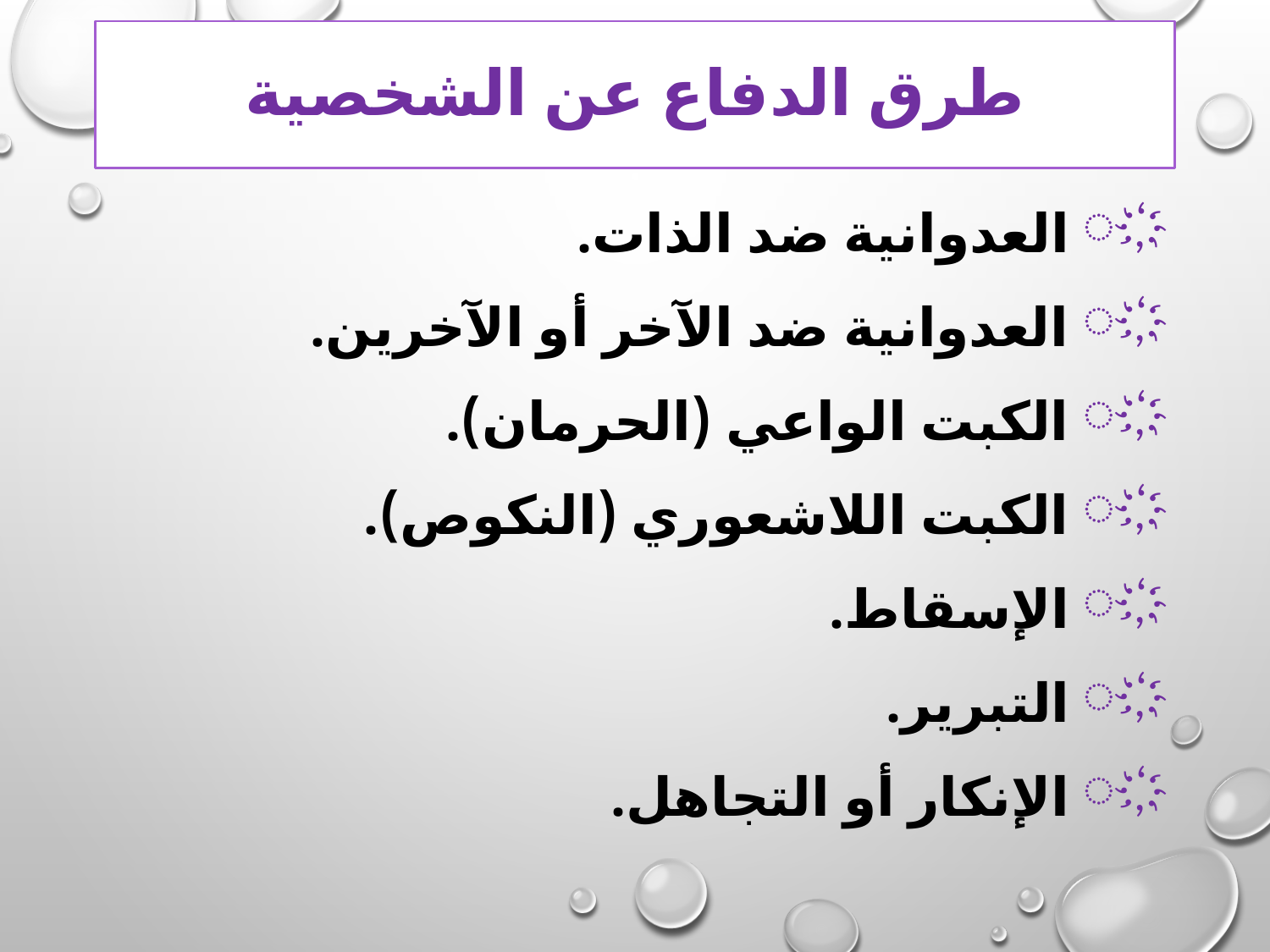

# طرق الدفاع عن الشخصية
 العدوانية ضد الذات.
 العدوانية ضد الآخر أو الآخرين.
 الكبت الواعي (الحرمان).
 الكبت اللاشعوري (النكوص).
 الإسقاط.
 التبرير.
 الإنكار أو التجاهل.